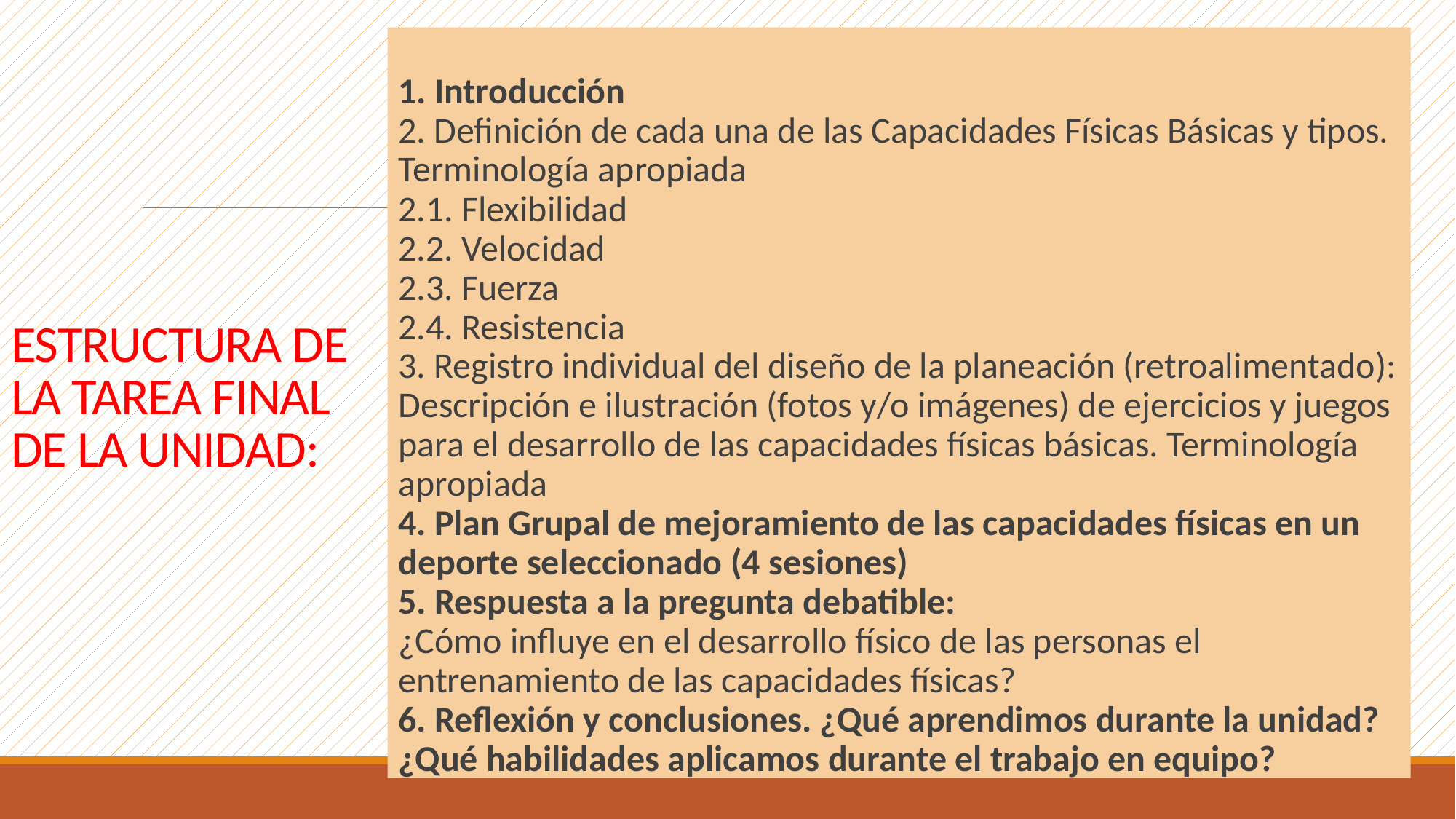

1. Introducción
2. Definición de cada una de las Capacidades Físicas Básicas y tipos. Terminología apropiada
2.1. Flexibilidad
2.2. Velocidad
2.3. Fuerza
2.4. Resistencia
3. Registro individual del diseño de la planeación (retroalimentado): Descripción e ilustración (fotos y/o imágenes) de ejercicios y juegos para el desarrollo de las capacidades físicas básicas. Terminología apropiada
4. Plan Grupal de mejoramiento de las capacidades físicas en un deporte seleccionado (4 sesiones)
5. Respuesta a la pregunta debatible:
¿Cómo influye en el desarrollo físico de las personas el entrenamiento de las capacidades físicas?
6. Reflexión y conclusiones. ¿Qué aprendimos durante la unidad? ¿Qué habilidades aplicamos durante el trabajo en equipo?
# ESTRUCTURA DE LA TAREA FINAL DE LA UNIDAD: